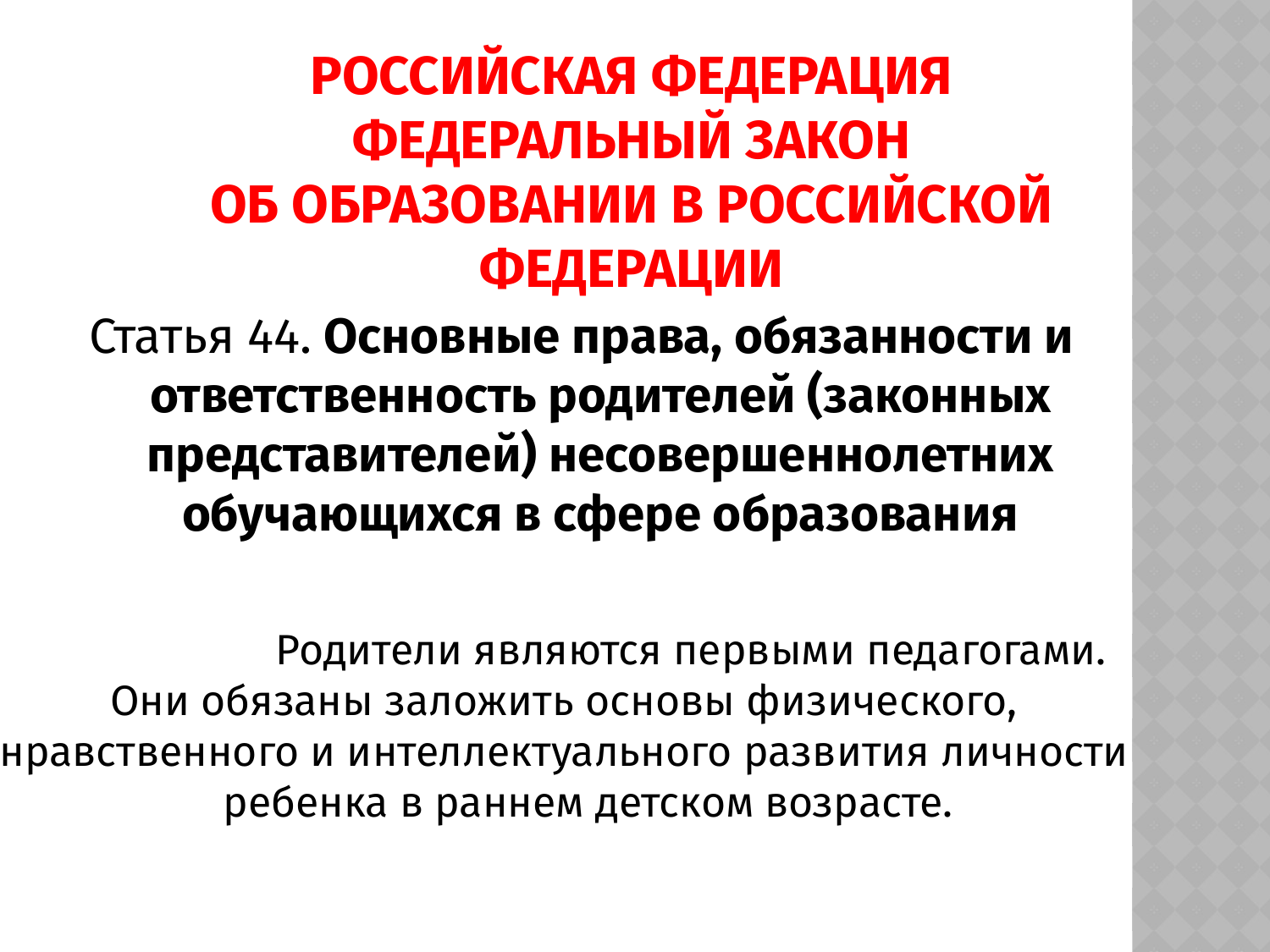

# РОССИЙСКАЯ ФЕДЕРАЦИЯ ФЕДЕРАЛЬНЫЙ ЗАКОН Об образовании в Российской Федерации
Статья 44. Основные права, обязанности и ответственность родителей (законных представителей) несовершеннолетних обучающихся в сфере образования

Родители являются первыми педагогами.
 Они обязаны заложить основы физического,
нравственного и интеллектуального развития личности ребенка в раннем детском возрасте.